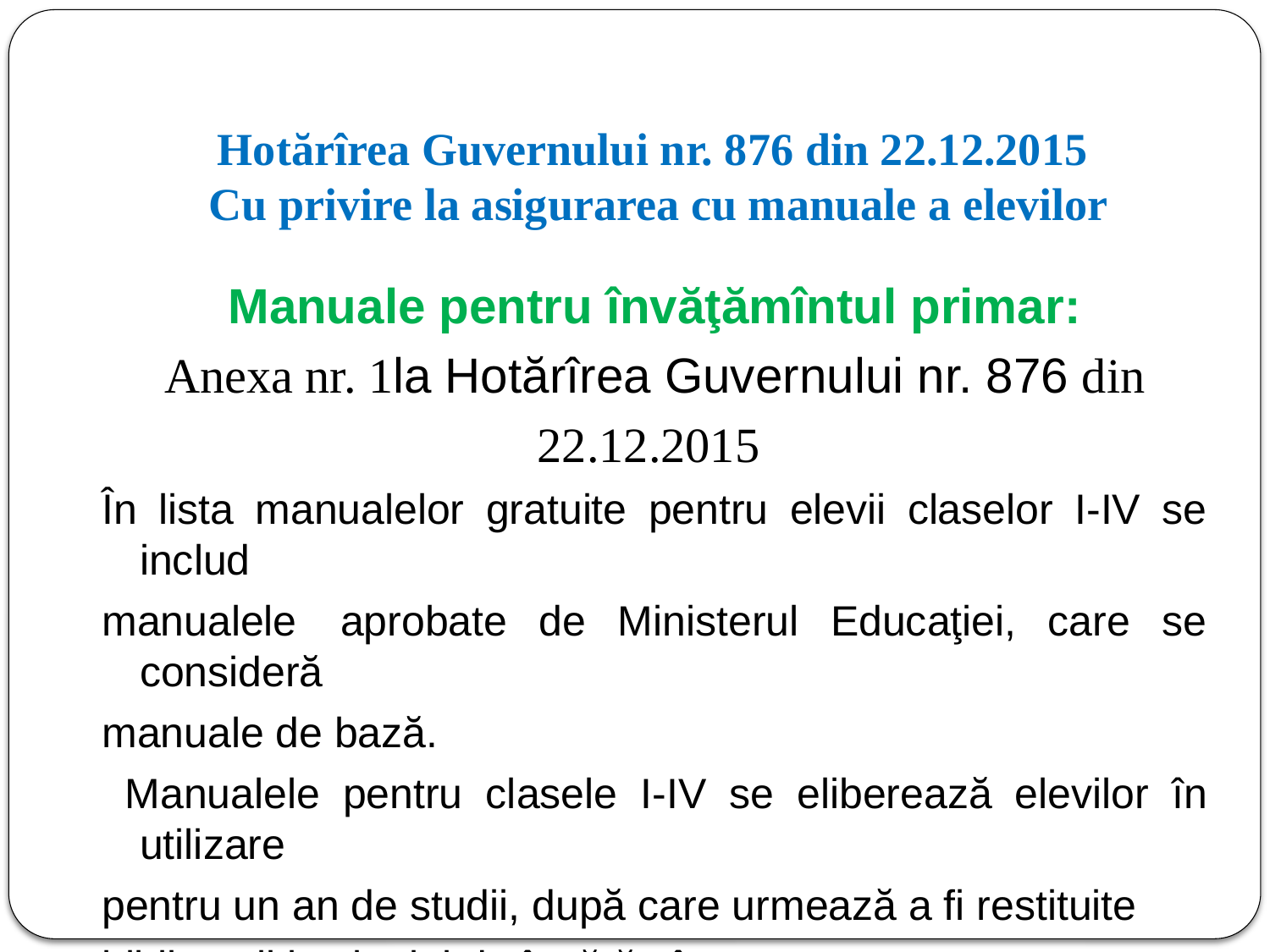

# Hotărîrea Guvernului nr. 876 din 22.12.2015 Cu privire la asigurarea cu manuale a elevilor
Manuale pentru învăţămîntul primar:
Anexa nr. 1la Hotărîrea Guvernului nr. 876 din
22.12.2015
În lista manualelor gratuite pentru elevii claselor I-IV se includ
manualele  aprobate de Ministerul Educaţiei, care se consideră
manuale de bază.
 Manualele pentru clasele I-IV se eliberează elevilor în utilizare
pentru un an de studii, după care urmează a fi restituite
bibliotecii instituției de învățămînt.